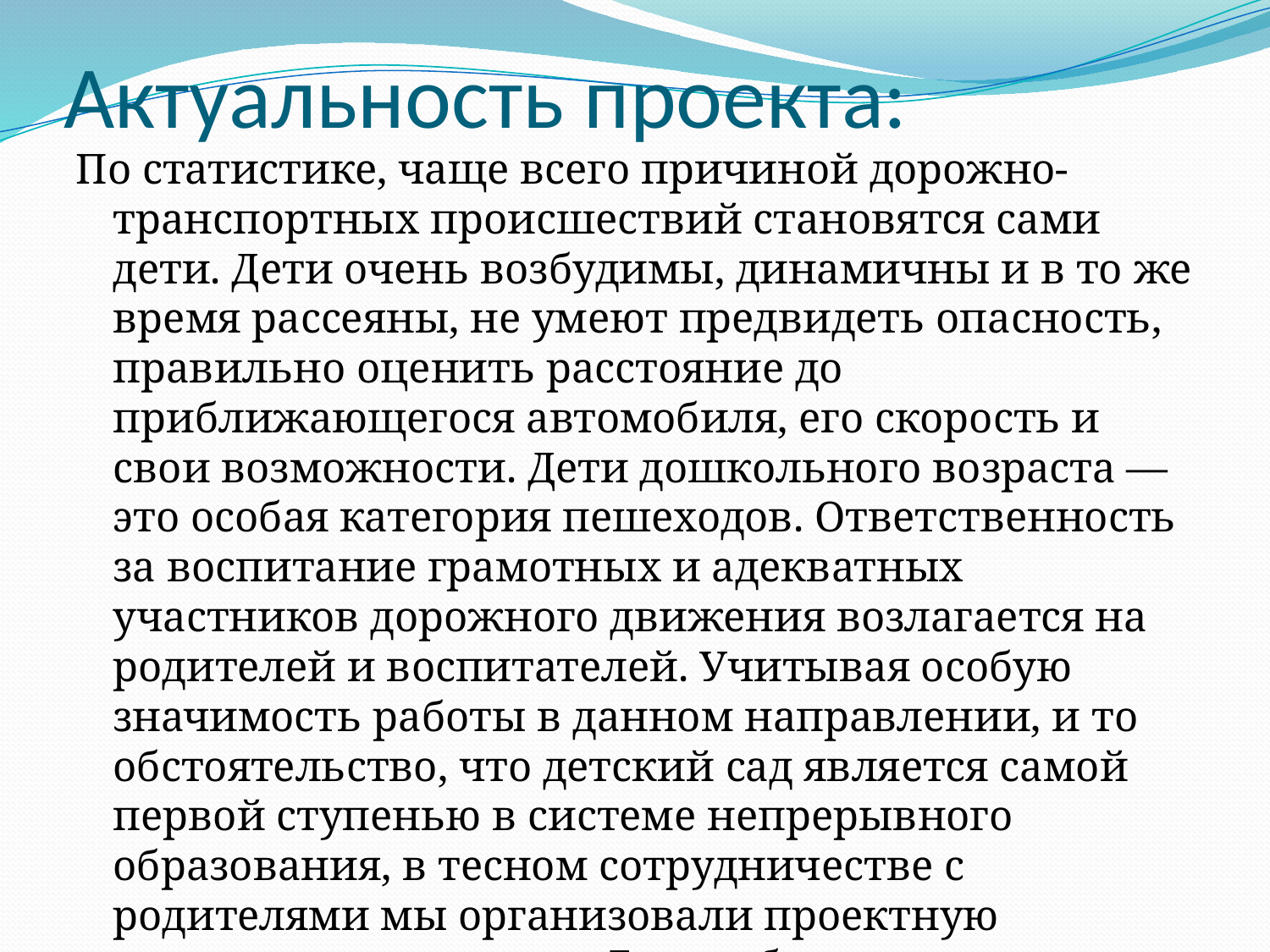

# Актуальность проекта:
По статистике, чаще всего причиной дорожно-транспортных происшествий становятся сами дети. Дети очень возбудимы, динамичны и в то же время рассеяны, не умеют предвидеть опасность, правильно оценить расстояние до приближающегося автомобиля, его скорость и свои возможности. Дети дошкольного возраста — это особая категория пешеходов. Ответственность за воспитание грамотных и адекватных участников дорожного движения возлагается на родителей и воспитателей. Учитывая особую значимость работы в данном направлении, и то обстоятельство, что детский сад является самой первой ступенью в системе непрерывного образования, в тесном сотрудничестве с родителями мы организовали проектную деятельность по теме «Дорога без опасности».